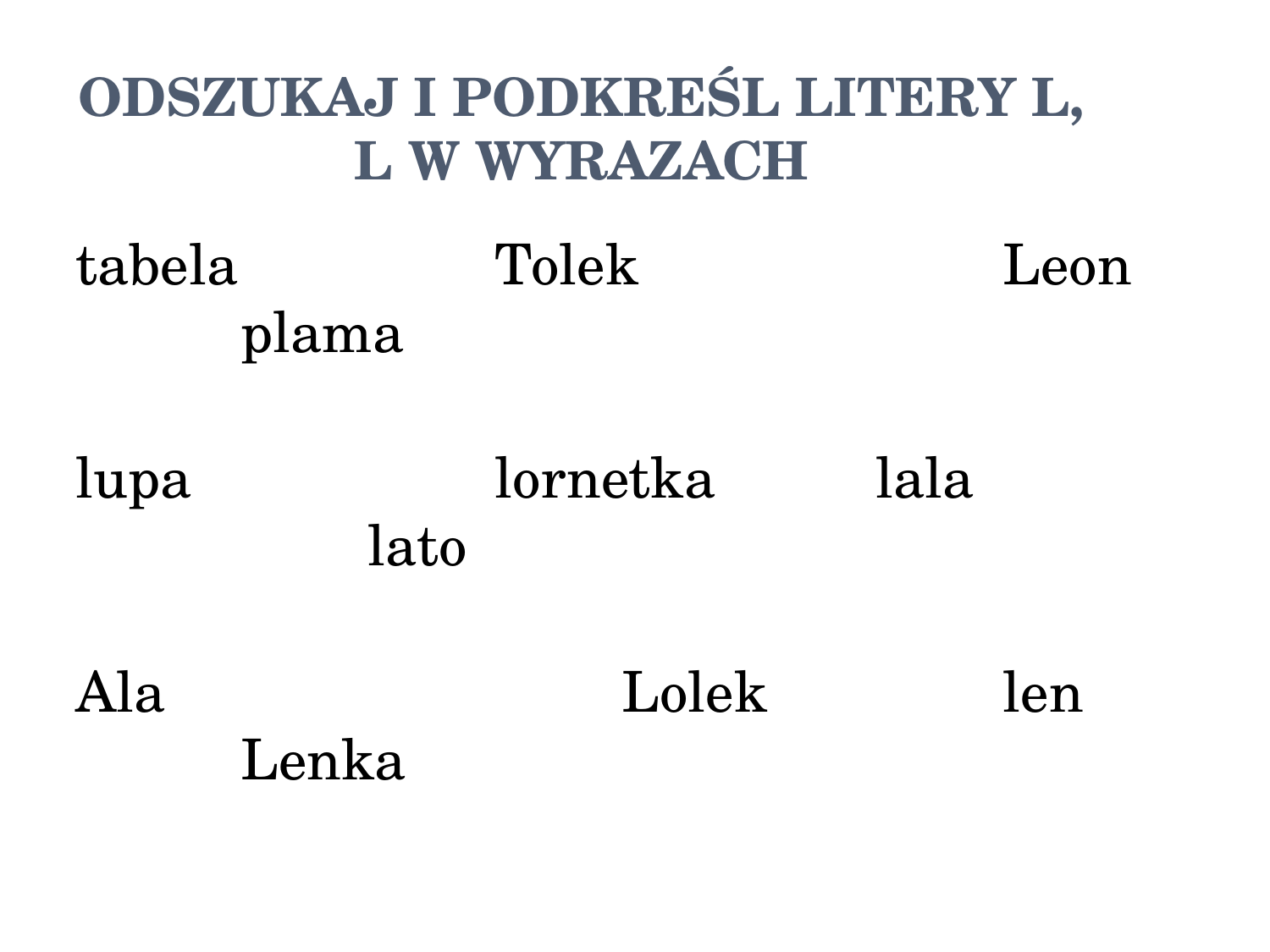

# Odszukaj i podkreśl litery l, L w wyrazach
tabela 		Tolek			Leon 	plama
lupa			lornetka		lala				lato
Ala				Lolek 		len 		Lenka